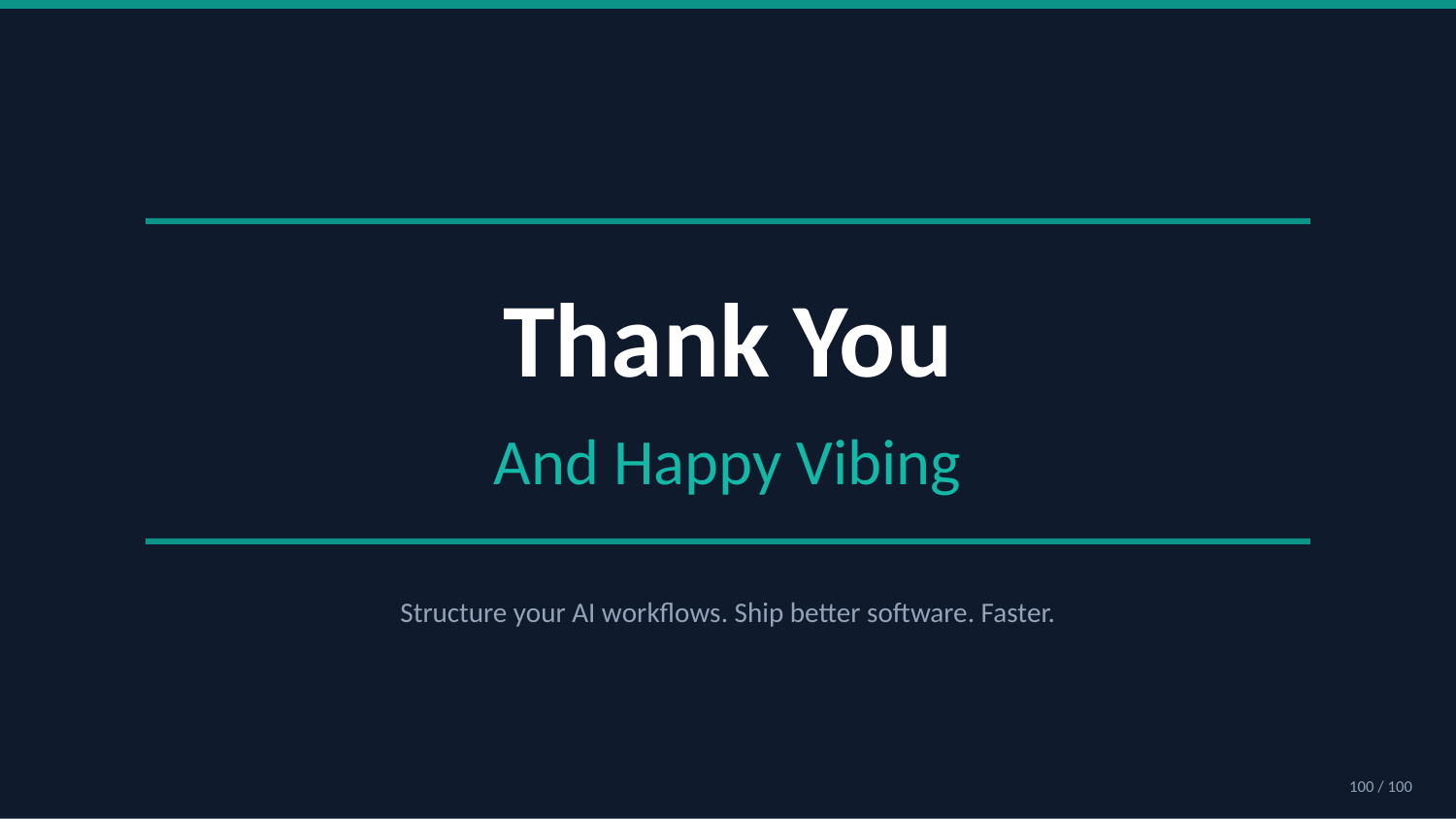

Thank You
And Happy Vibing

Structure your AI workflows. Ship better software. Faster.
100 / 100